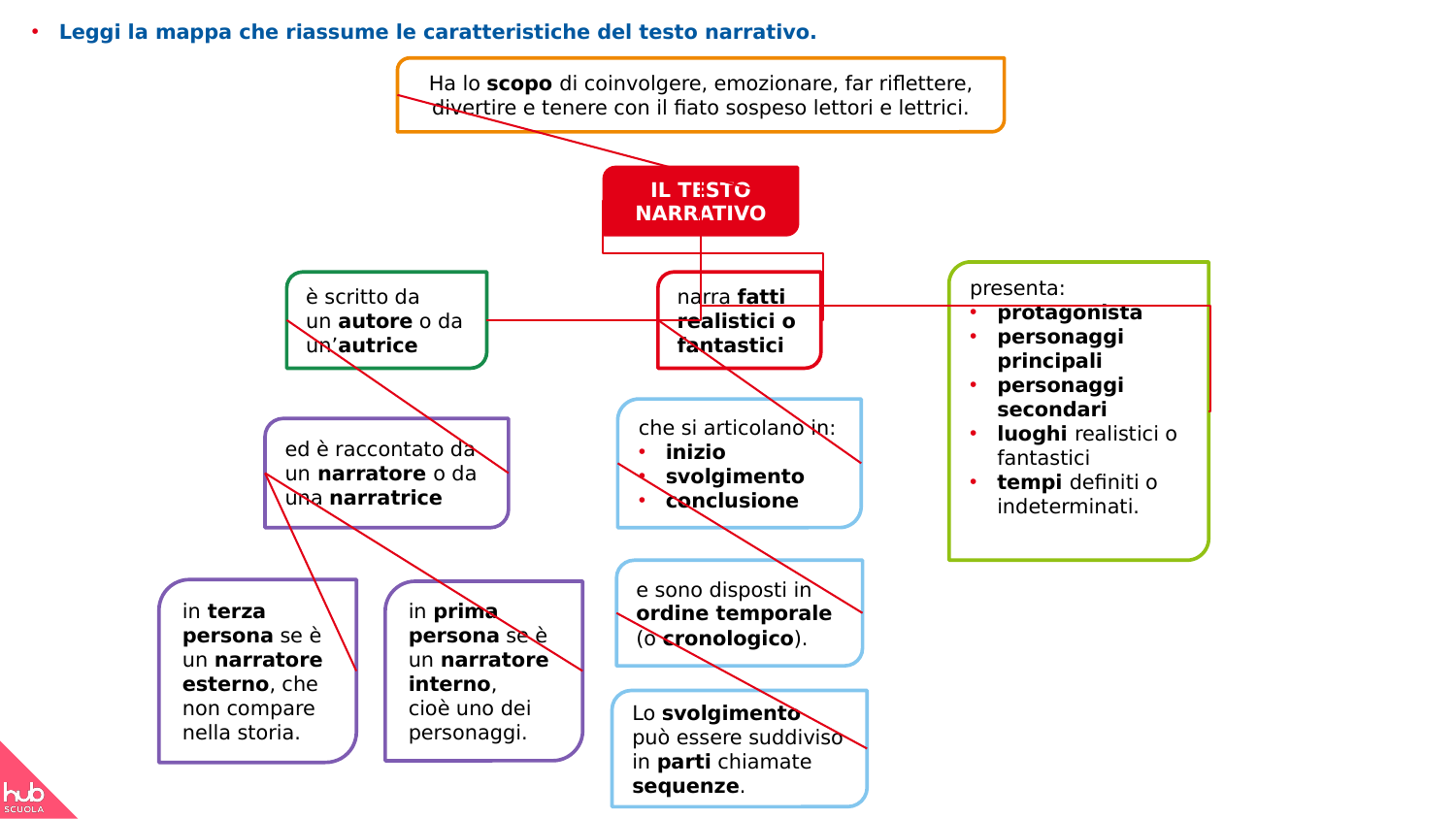

Leggi la mappa che riassume le caratteristiche del testo narrativo.
Ha lo scopo di coinvolgere, emozionare, far riflettere,
divertire e tenere con il fiato sospeso lettori e lettrici.
IL TESTO
NARRATIVO
presenta:
protagonista
personaggi principali
personaggi secondari
luoghi realistici o fantastici
tempi definiti o indeterminati.
è scritto da
un autore o da
un’autrice
narra fatti
realistici o
fantastici
che si articolano in:
inizio
svolgimento
conclusione
ed è raccontato da
un narratore o da
una narratrice
e sono disposti in ordine temporale (o cronologico).
in terza
persona se è
un narratore
esterno, che
non compare
nella storia.
in prima
persona se è
un narratore
interno,
cioè uno dei
personaggi.
Lo svolgimento
può essere suddiviso in parti chiamate sequenze.